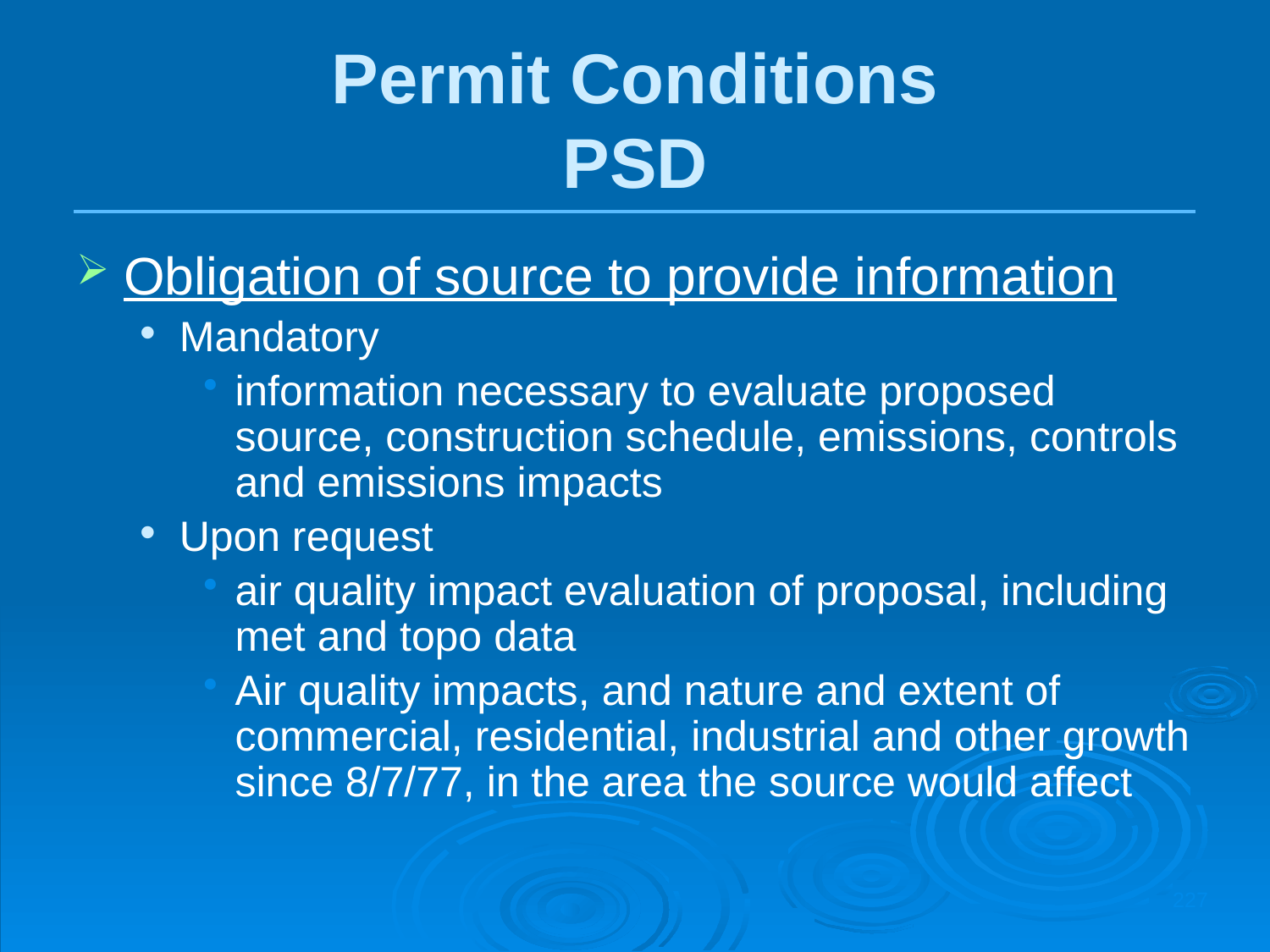

Permit Conditions
PSD
Obligation of source to provide information
Mandatory
information necessary to evaluate proposed source, construction schedule, emissions, controls and emissions impacts
Upon request
air quality impact evaluation of proposal, including met and topo data
Air quality impacts, and nature and extent of commercial, residential, industrial and other growth since 8/7/77, in the area the source would affect

227